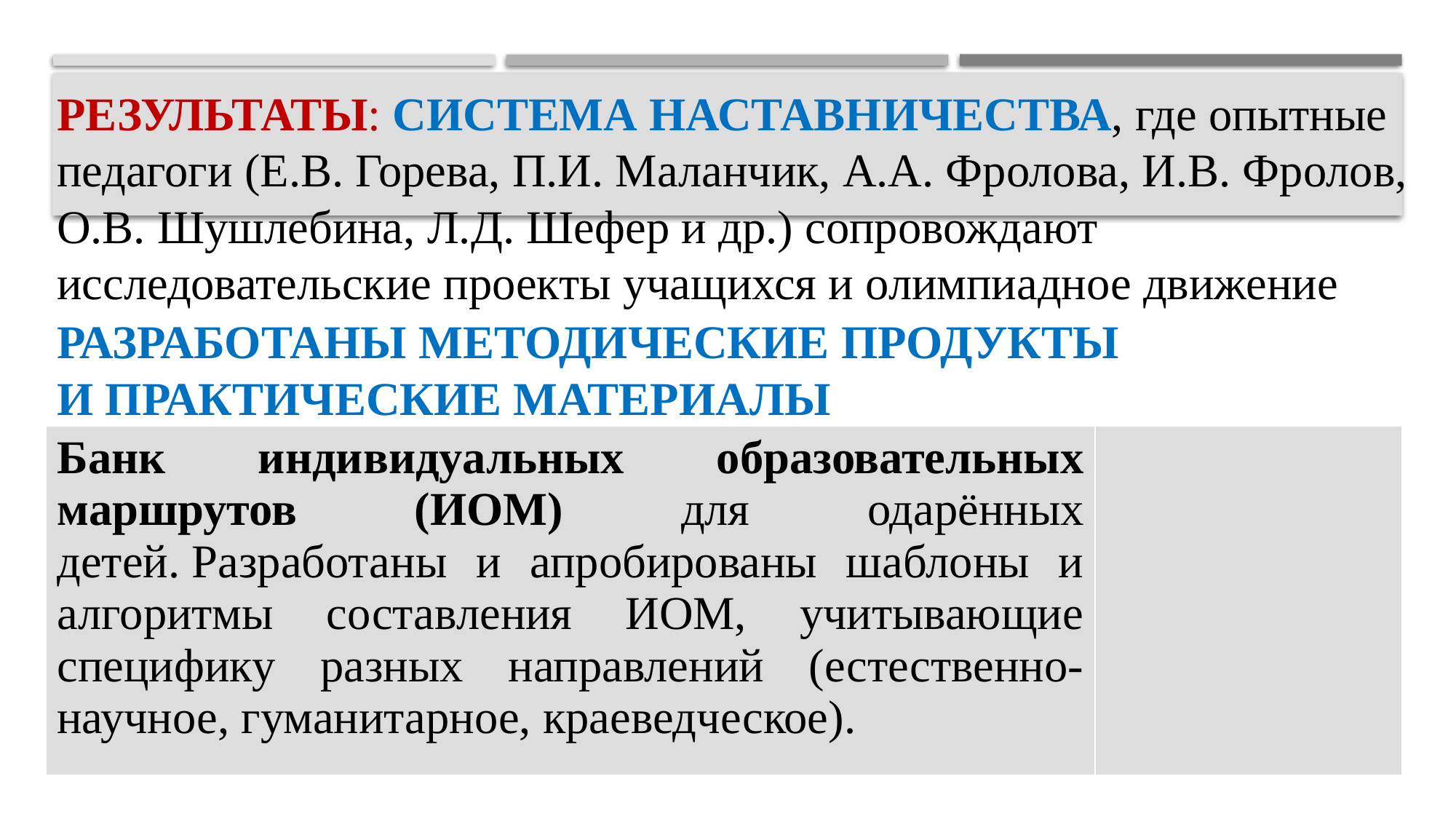

РЕЗУЛЬТАТЫ: СИСТЕМА НАСТАВНИЧЕСТВА, где опытные педагоги (Е.В. Горева, П.И. Маланчик, А.А. Фролова, И.В. Фролов, О.В. Шушлебина, Л.Д. Шефер и др.) сопровождают исследовательские проекты учащихся и олимпиадное движение
# Разработаны методические продукты и практические материалы
| Банк индивидуальных образовательных маршрутов (ИОМ) для одарённых детей. Разработаны и апробированы шаблоны и алгоритмы составления ИОМ, учитывающие специфику разных направлений (естественно-научное, гуманитарное, краеведческое). |  |
| --- | --- |